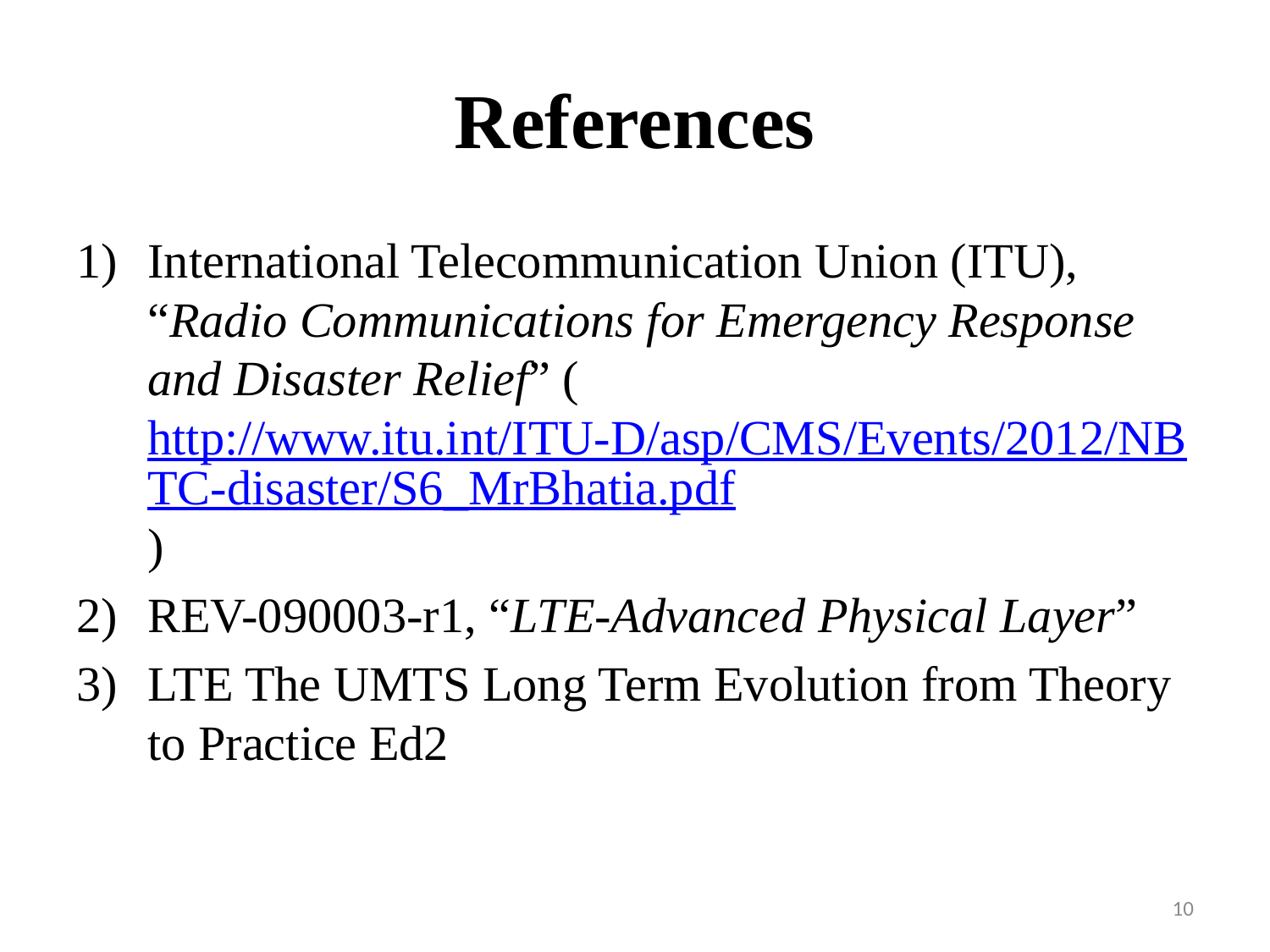

# References
International Telecommunication Union (ITU), “Radio Communications for Emergency Response and Disaster Relief” (http://www.itu.int/ITU-D/asp/CMS/Events/2012/NBTC-disaster/S6_MrBhatia.pdf)
REV-090003-r1, “LTE-Advanced Physical Layer”
LTE The UMTS Long Term Evolution from Theory to Practice Ed2
10